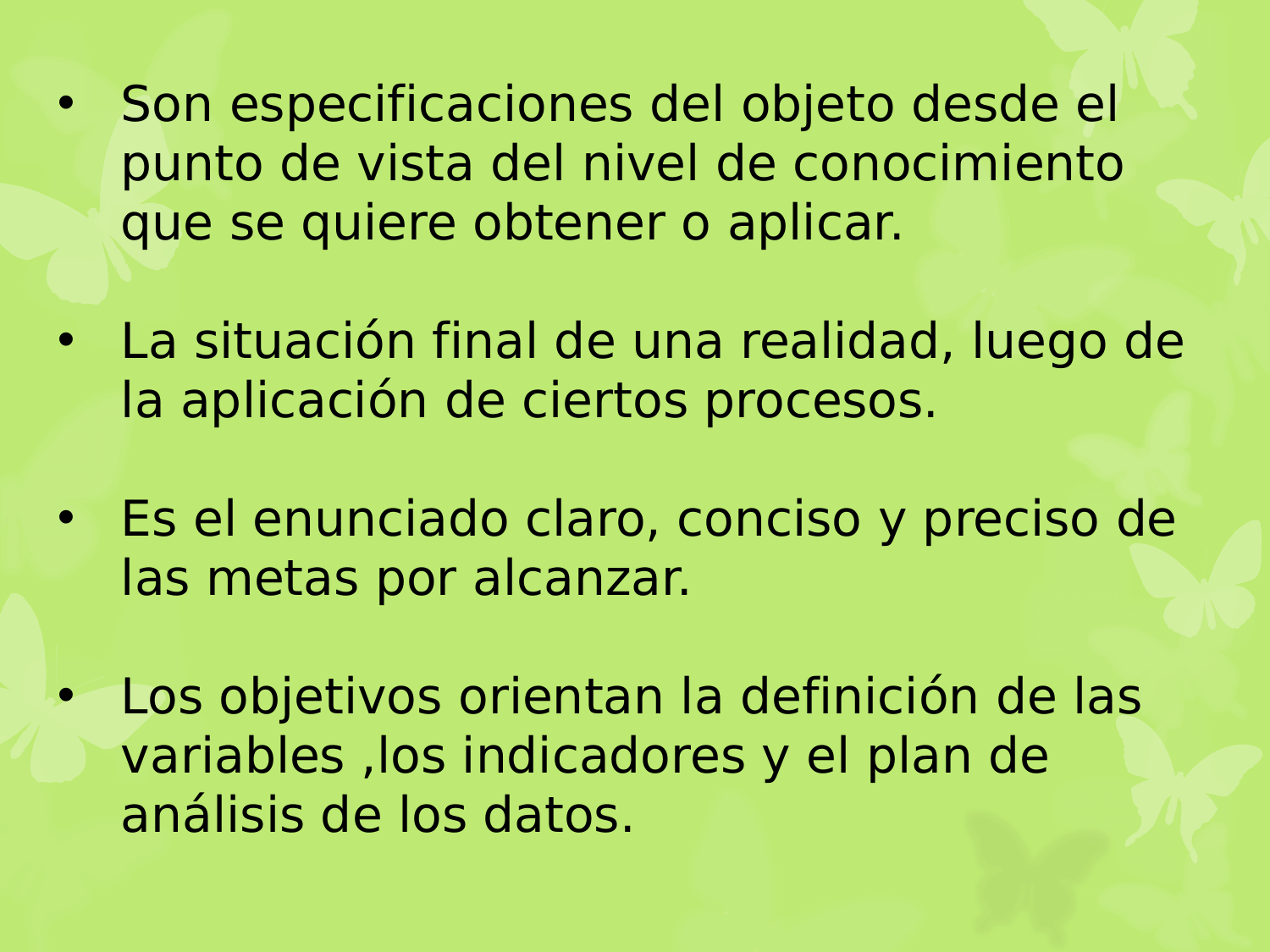

Son especificaciones del objeto desde el punto de vista del nivel de conocimiento que se quiere obtener o aplicar.

La situación final de una realidad, luego de la aplicación de ciertos procesos.

Es el enunciado claro, conciso y preciso de las metas por alcanzar.

Los objetivos orientan la definición de las variables ,los indicadores y el plan de análisis de los datos.